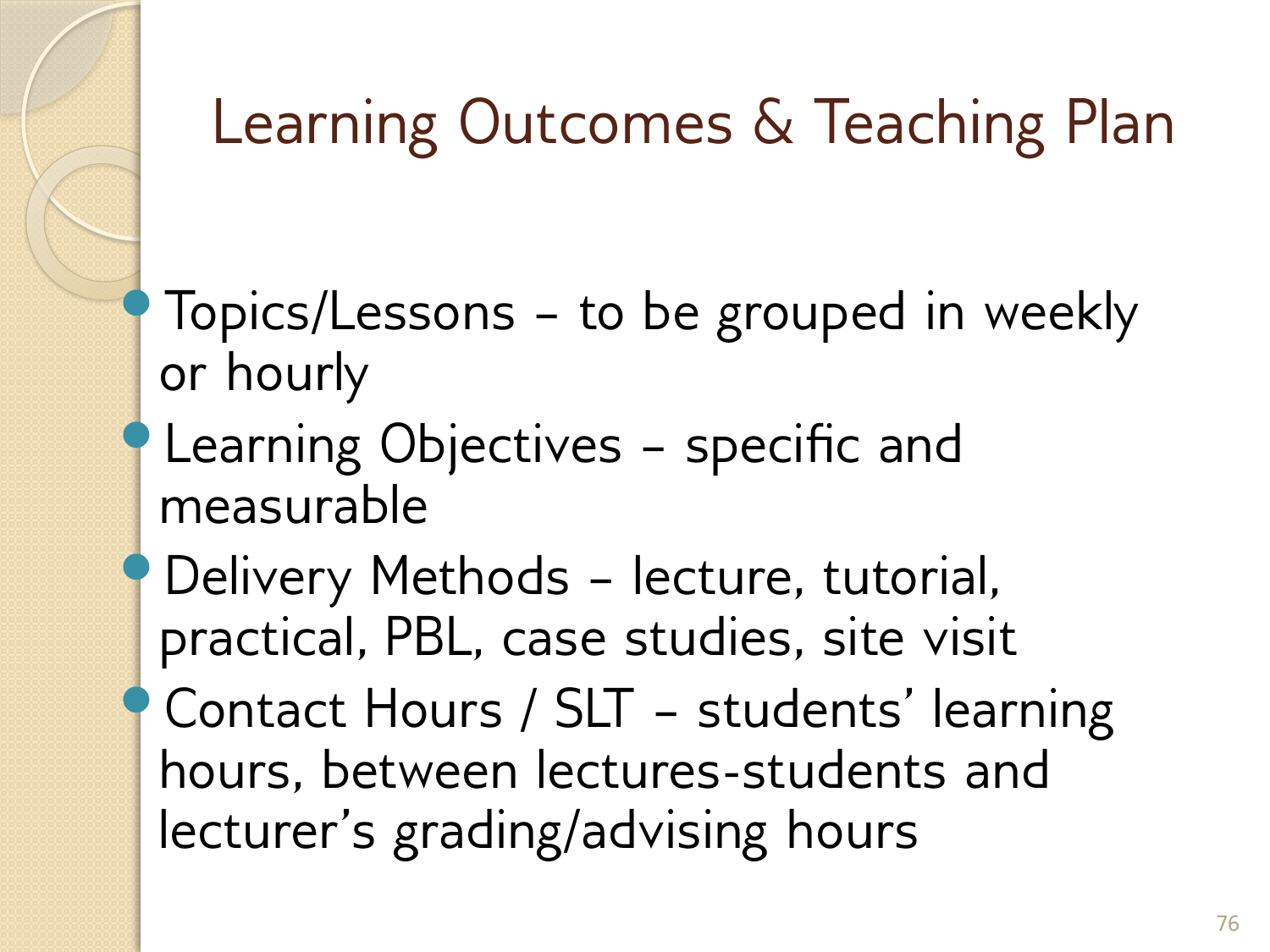

# Learning Outcomes & Teaching Plan
Topics/Lessons – to be grouped in weekly or hourly
Learning Objectives – specific and measurable
Delivery Methods – lecture, tutorial, practical, PBL, case studies, site visit
Contact Hours / SLT – students’ learning hours, between lectures-students and lecturer’s grading/advising hours
76